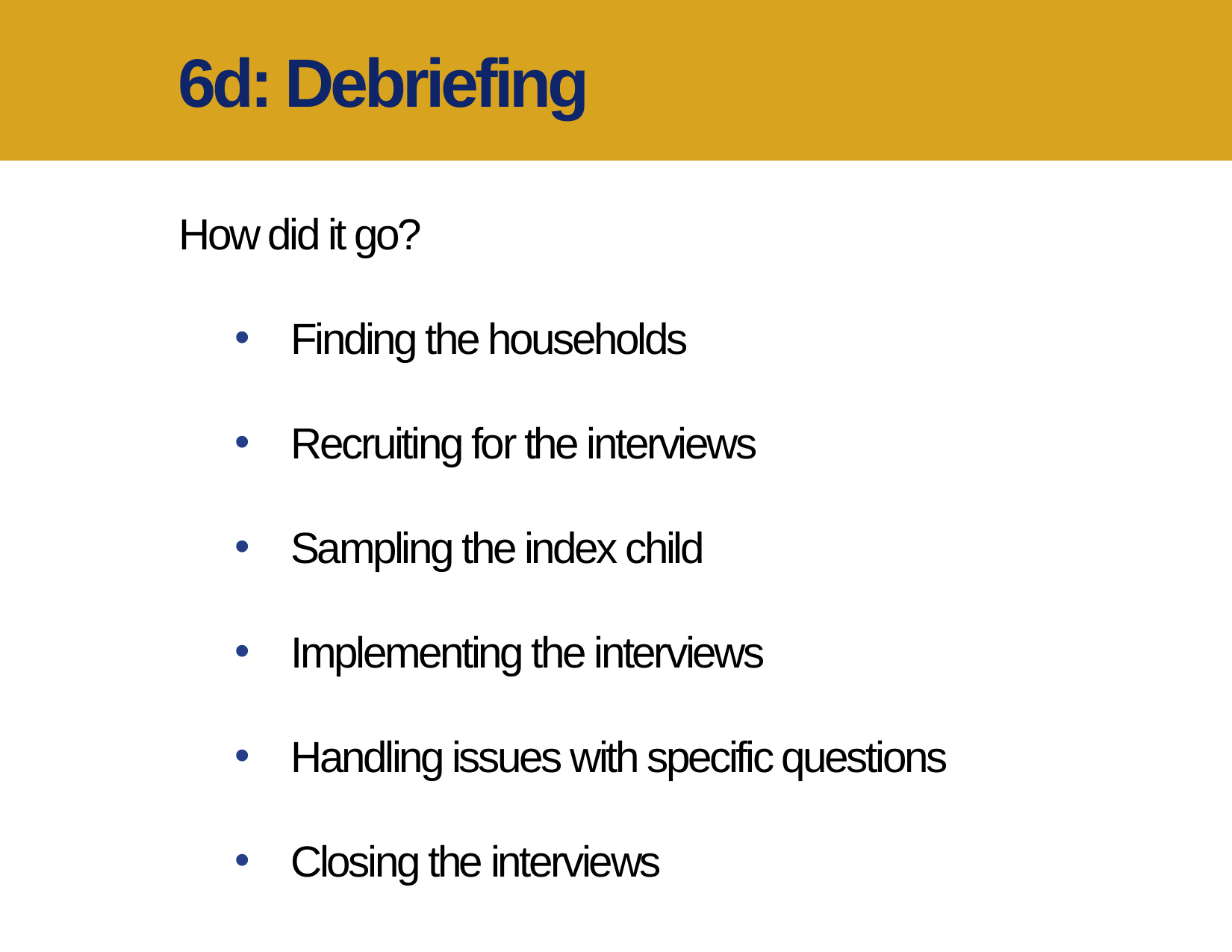

6d: Debriefing
How did it go?

Finding the households

Recruiting for the interviews

Sampling the index child

Implementing the interviews

Handling issues with specific questions

Closing the interviews